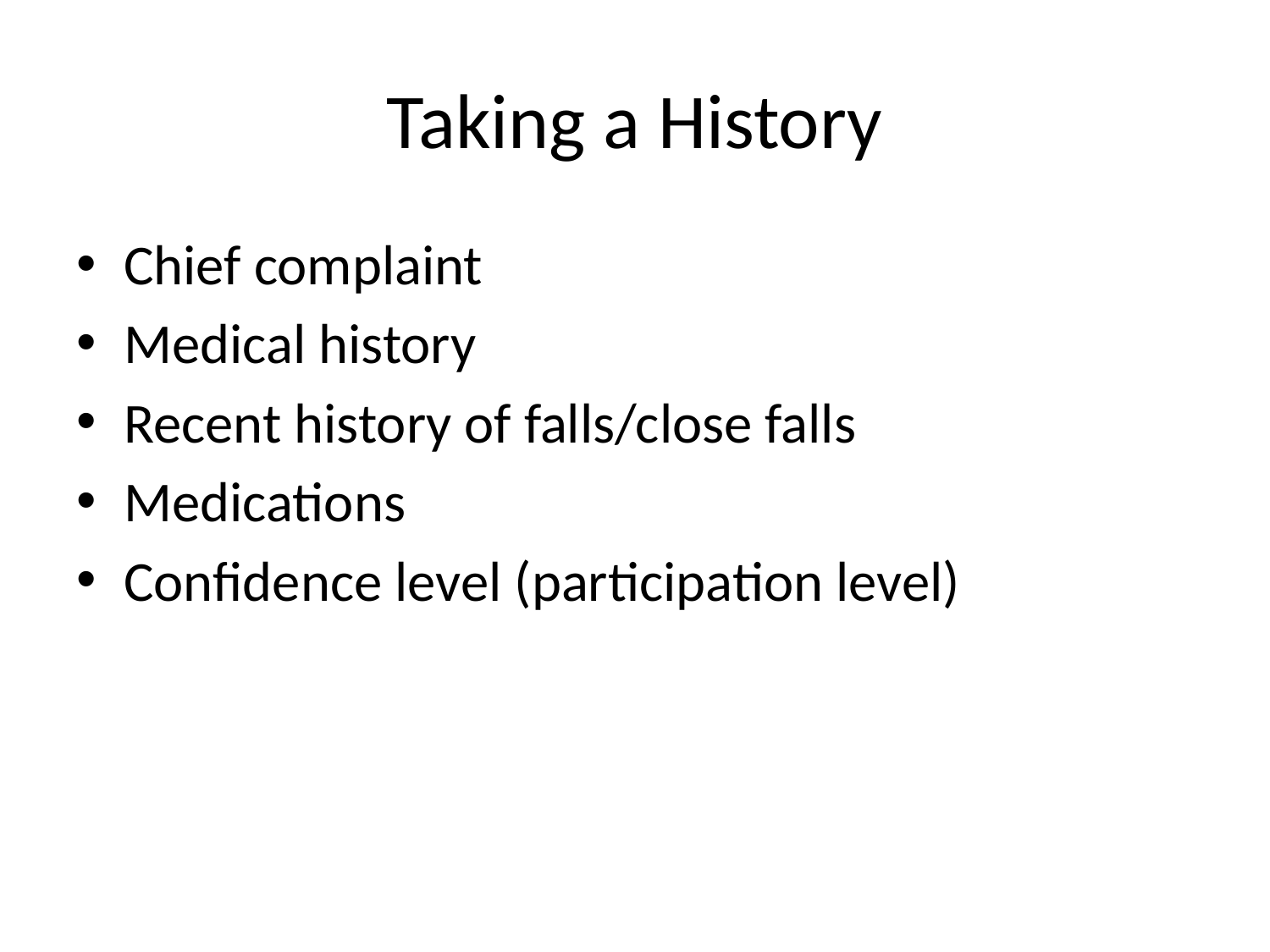

# Taking a History
Chief complaint
Medical history
Recent history of falls/close falls
Medications
Confidence level (participation level)